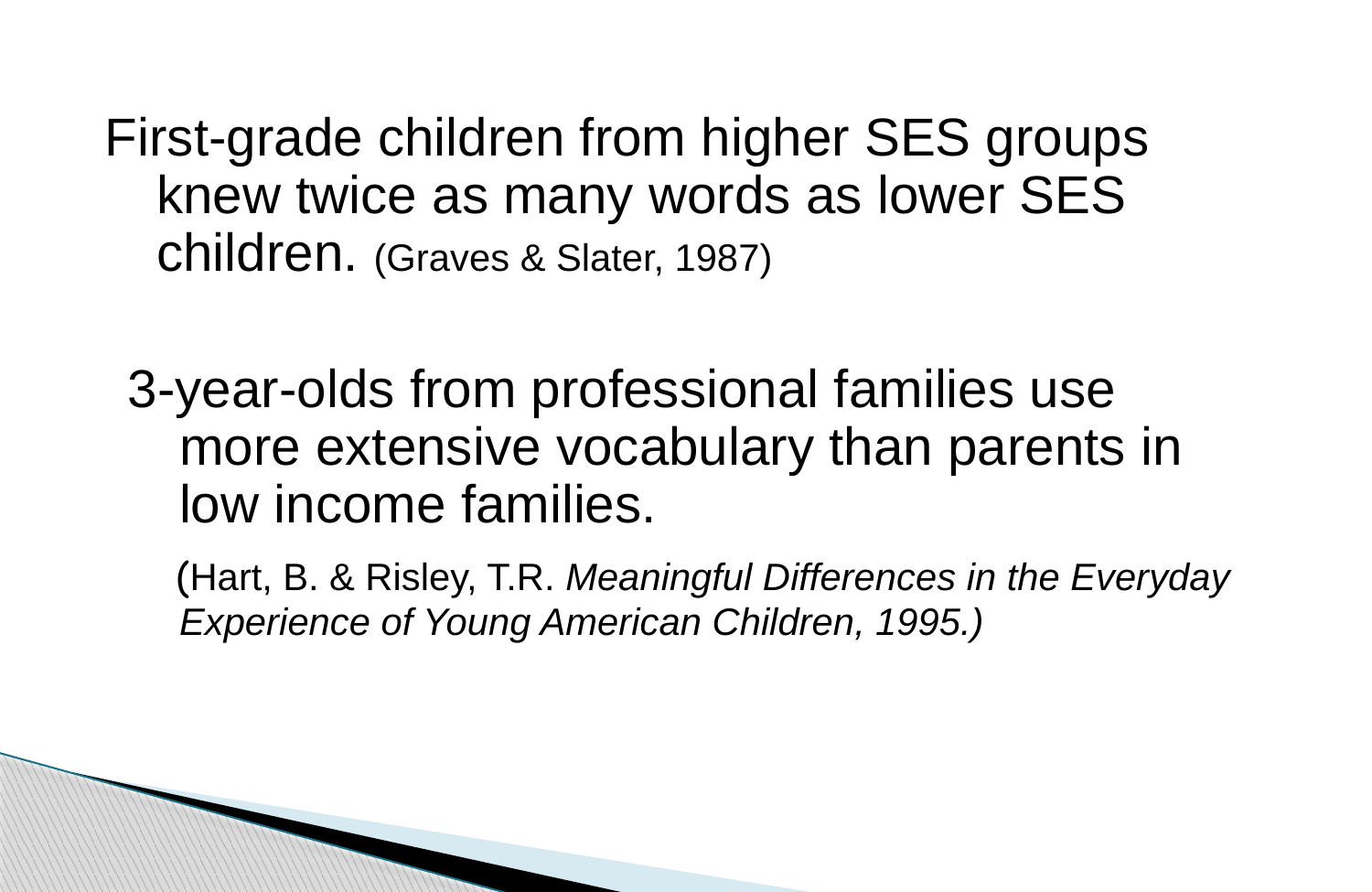

First-grade children from higher SES groups knew twice as many words as lower SES children. (Graves & Slater, 1987)

3-year-olds from professional families use more extensive vocabulary than parents in low income families.
   (Hart, B. & Risley, T.R. Meaningful Differences in the Everyday Experience of Young American Children, 1995.)